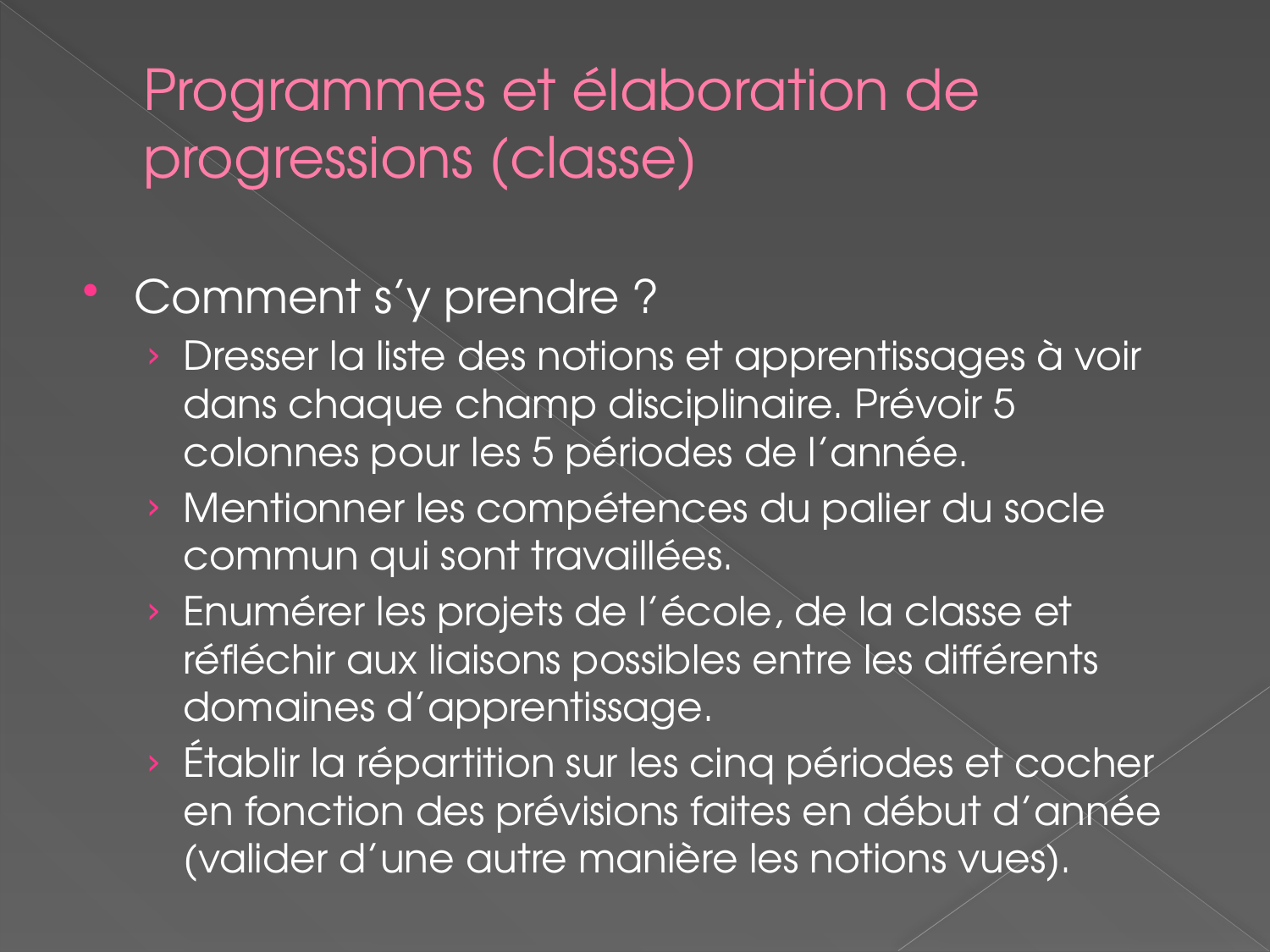

# Programmes et élaboration de progressions (classe)
Comment s’y prendre ?
Dresser la liste des notions et apprentissages à voir dans chaque champ disciplinaire. Prévoir 5 colonnes pour les 5 périodes de l’année.
Mentionner les compétences du palier du socle commun qui sont travaillées.
Enumérer les projets de l’école, de la classe et réfléchir aux liaisons possibles entre les différents domaines d’apprentissage.
Établir la répartition sur les cinq périodes et cocher en fonction des prévisions faites en début d’année (valider d’une autre manière les notions vues).